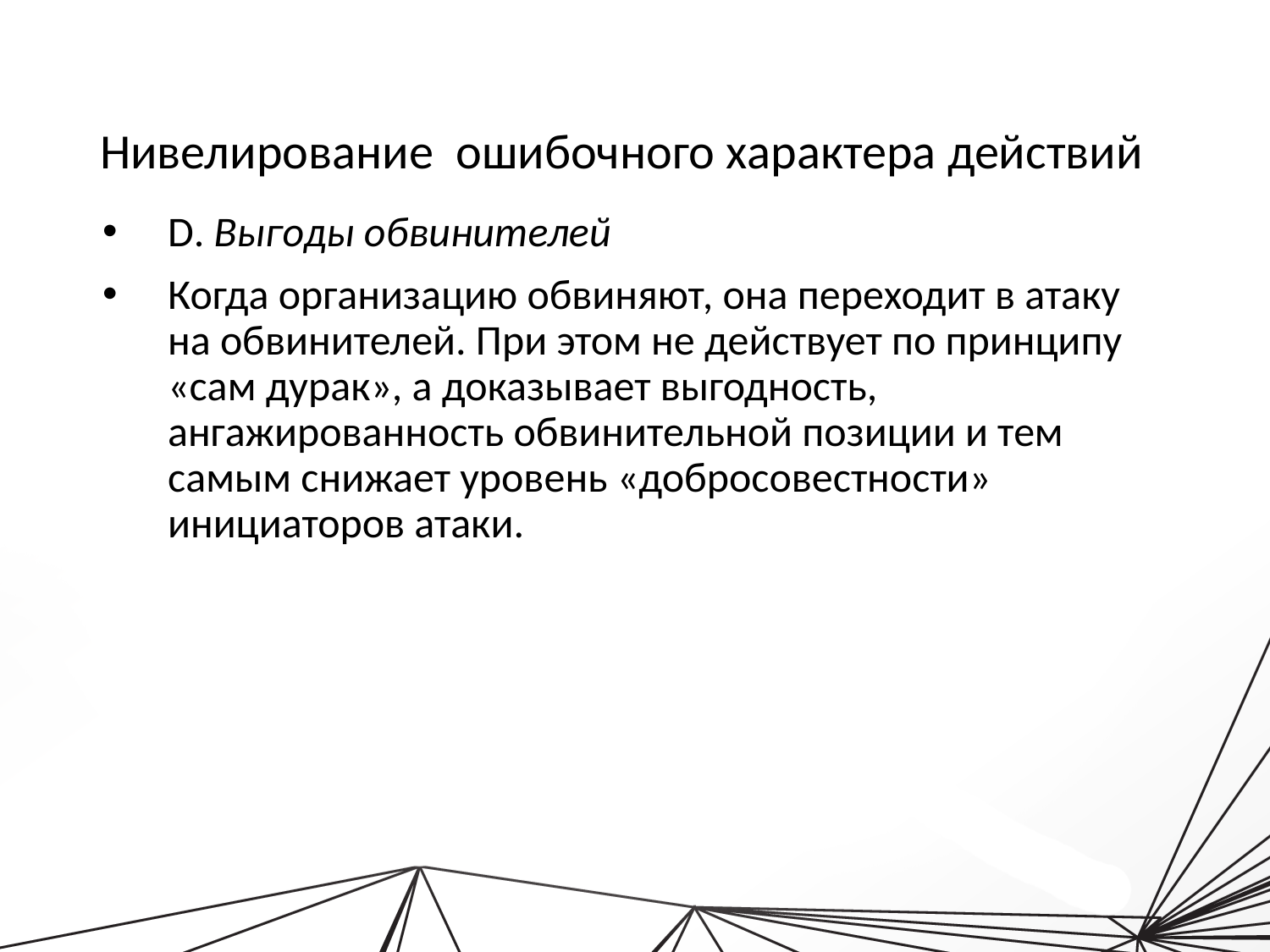

Нивелирование  ошибочного характера действий
D. Выгоды обвинителей
Когда организацию обвиняют, она переходит в атаку на обвинителей. При этом не действует по принципу «сам дурак», а доказывает выгодность, ангажированность обвинительной позиции и тем самым снижает уровень «добросовестности» инициаторов атаки.